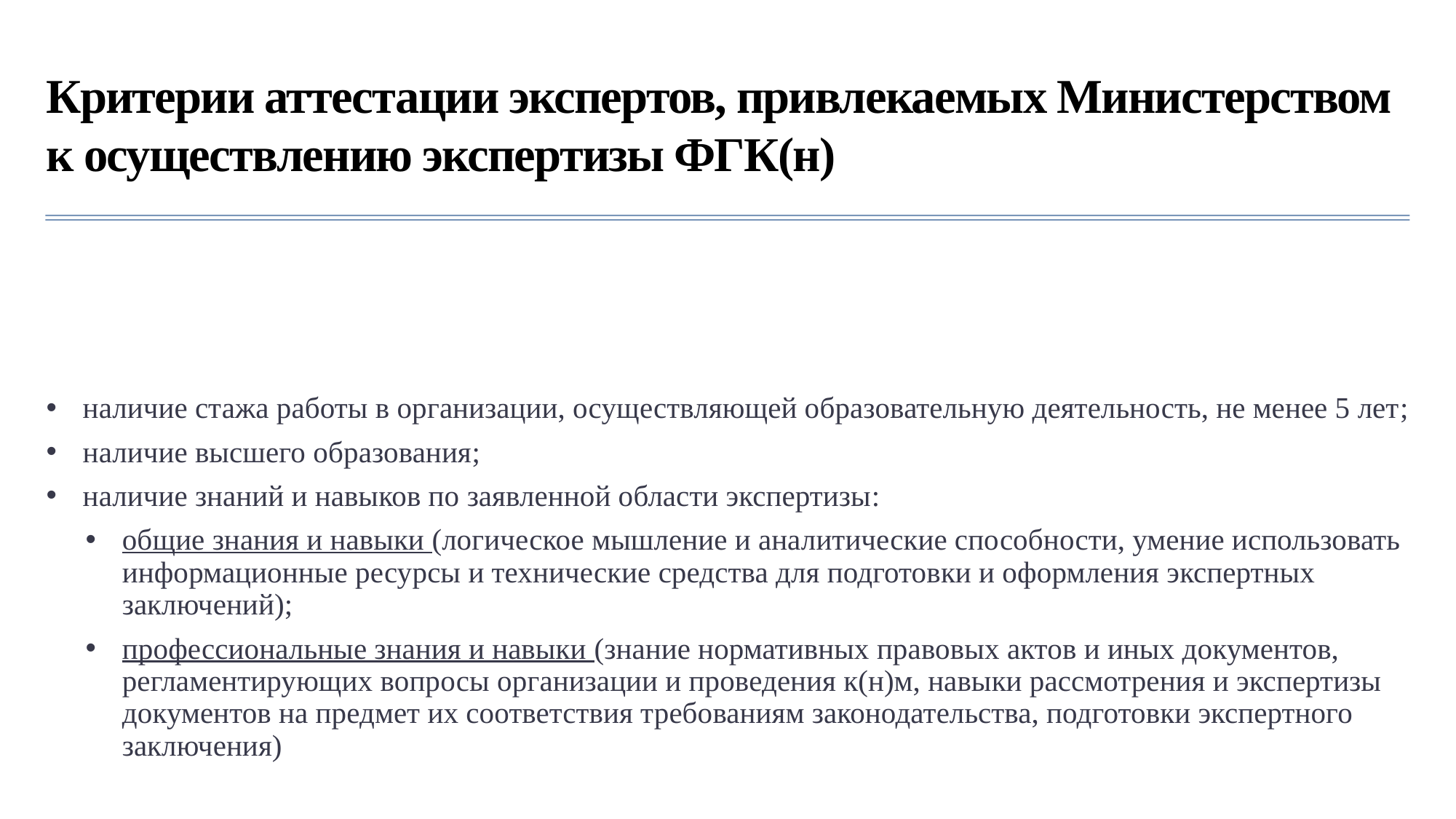

# Критерии аттестации экспертов, привлекаемых Министерством к осуществлению экспертизы ФГК(н)
наличие стажа работы в организации, осуществляющей образовательную деятельность, не менее 5 лет;
наличие высшего образования;
наличие знаний и навыков по заявленной области экспертизы:
общие знания и навыки (логическое мышление и аналитические способности, умение использовать информационные ресурсы и технические средства для подготовки и оформления экспертных заключений);
профессиональные знания и навыки (знание нормативных правовых актов и иных документов, регламентирующих вопросы организации и проведения к(н)м, навыки рассмотрения и экспертизы документов на предмет их соответствия требованиям законодательства, подготовки экспертного заключения)